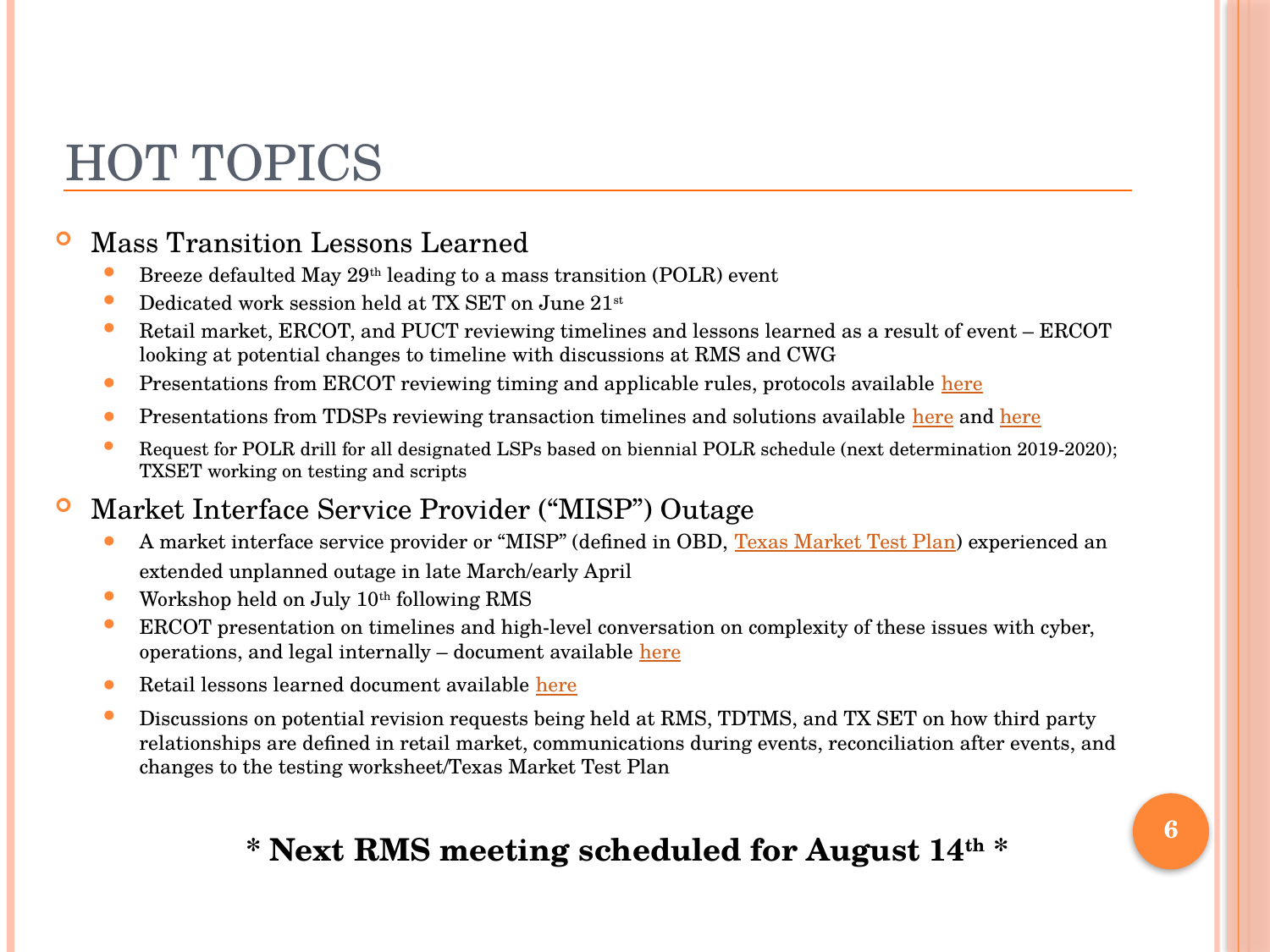

# Hot Topics

Mass Transition Lessons Learned
Breeze defaulted May 29th leading to a mass transition (POLR) event
Dedicated work session held at TX SET on June 21st
Retail market, ERCOT, and PUCT reviewing timelines and lessons learned as a result of event – ERCOT looking at potential changes to timeline with discussions at RMS and CWG
Presentations from ERCOT reviewing timing and applicable rules, protocols available here
Presentations from TDSPs reviewing transaction timelines and solutions available here and here
Request for POLR drill for all designated LSPs based on biennial POLR schedule (next determination 2019-2020); TXSET working on testing and scripts
Market Interface Service Provider (“MISP”) Outage
A market interface service provider or “MISP” (defined in OBD, Texas Market Test Plan) experienced an extended unplanned outage in late March/early April
Workshop held on July 10th following RMS
ERCOT presentation on timelines and high-level conversation on complexity of these issues with cyber, operations, and legal internally – document available here
Retail lessons learned document available here
Discussions on potential revision requests being held at RMS, TDTMS, and TX SET on how third party relationships are defined in retail market, communications during events, reconciliation after events, and changes to the testing worksheet/Texas Market Test Plan

* Next RMS meeting scheduled for August 14th *
6